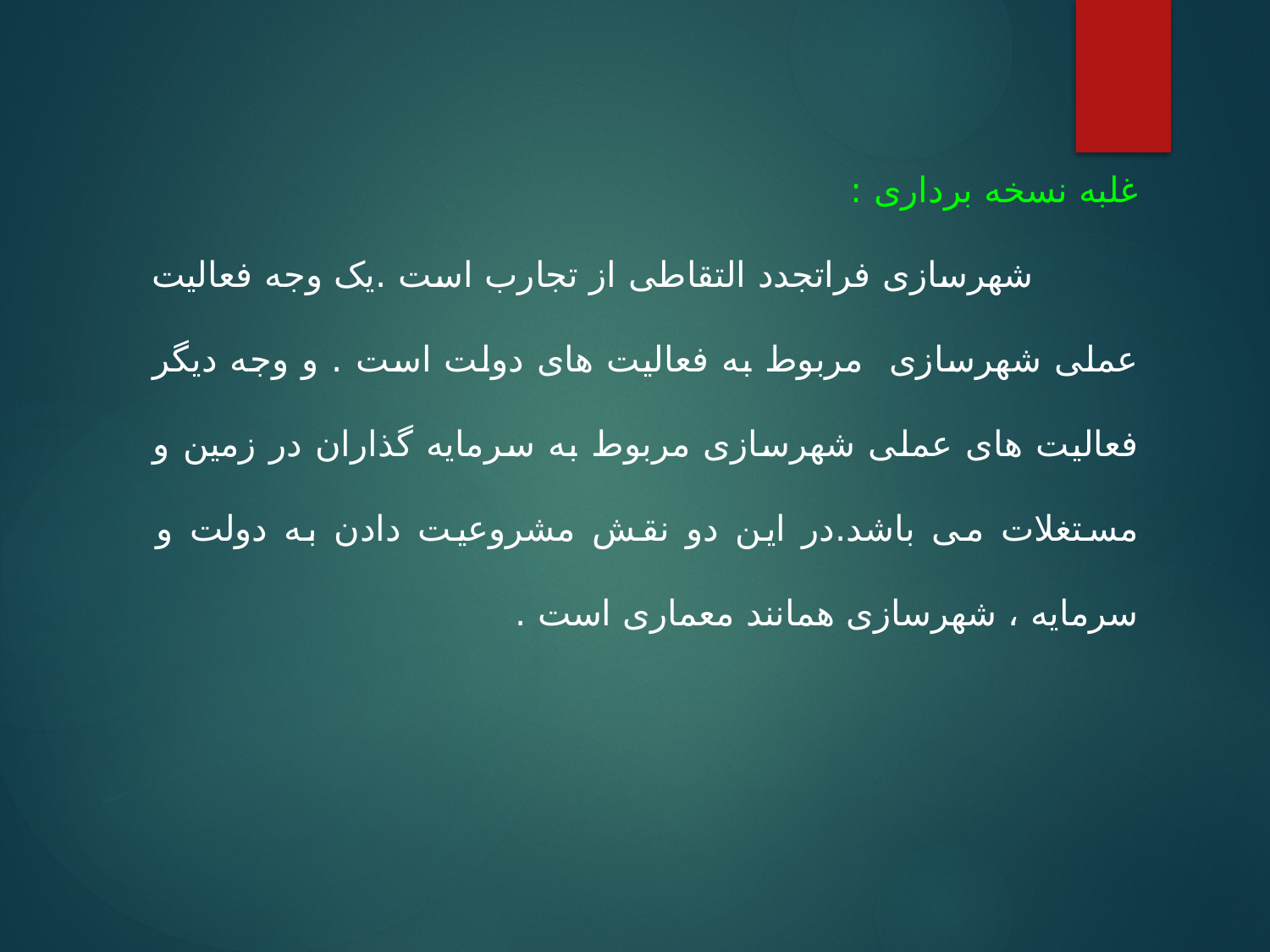

غلبه نسخه برداری :
         شهرسازی فراتجدد التقاطی از تجارب است .یک وجه فعالیت عملی شهرسازی  مربوط به فعالیت های دولت است . و وجه دیگر فعالیت های عملی شهرسازی مربوط به سرمایه گذاران در زمین و مستغلات می باشد.در این دو نقش مشروعیت دادن به دولت و سرمایه ، شهرسازی همانند معماری است .